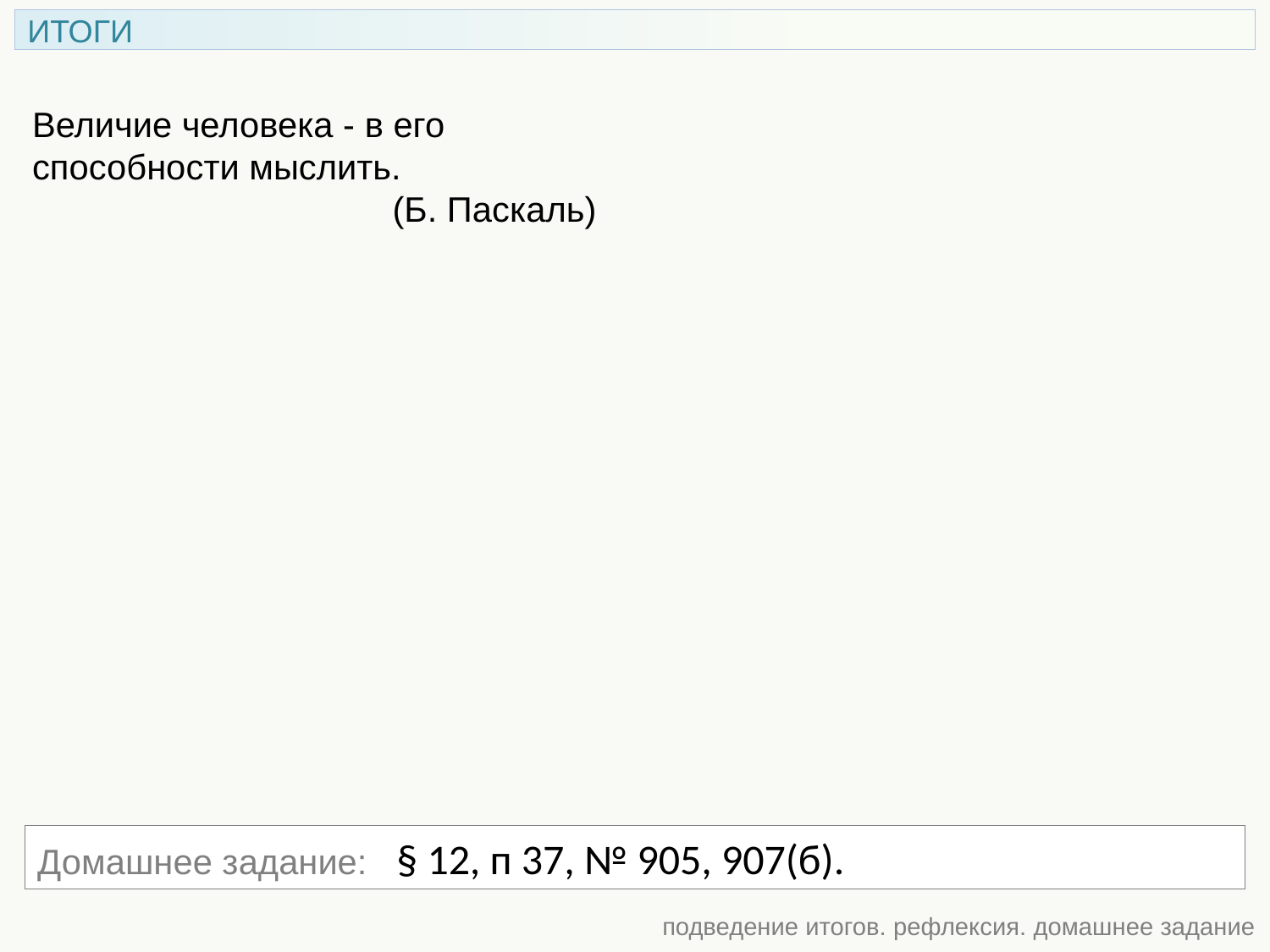

ИТОГИ
Величие человека - в его способности мыслить.
                                     (Б. Паскаль)
Домашнее задание:   § 12, п 37, № 905, 907(б).
подведение итогов. рефлексия. домашнее задание